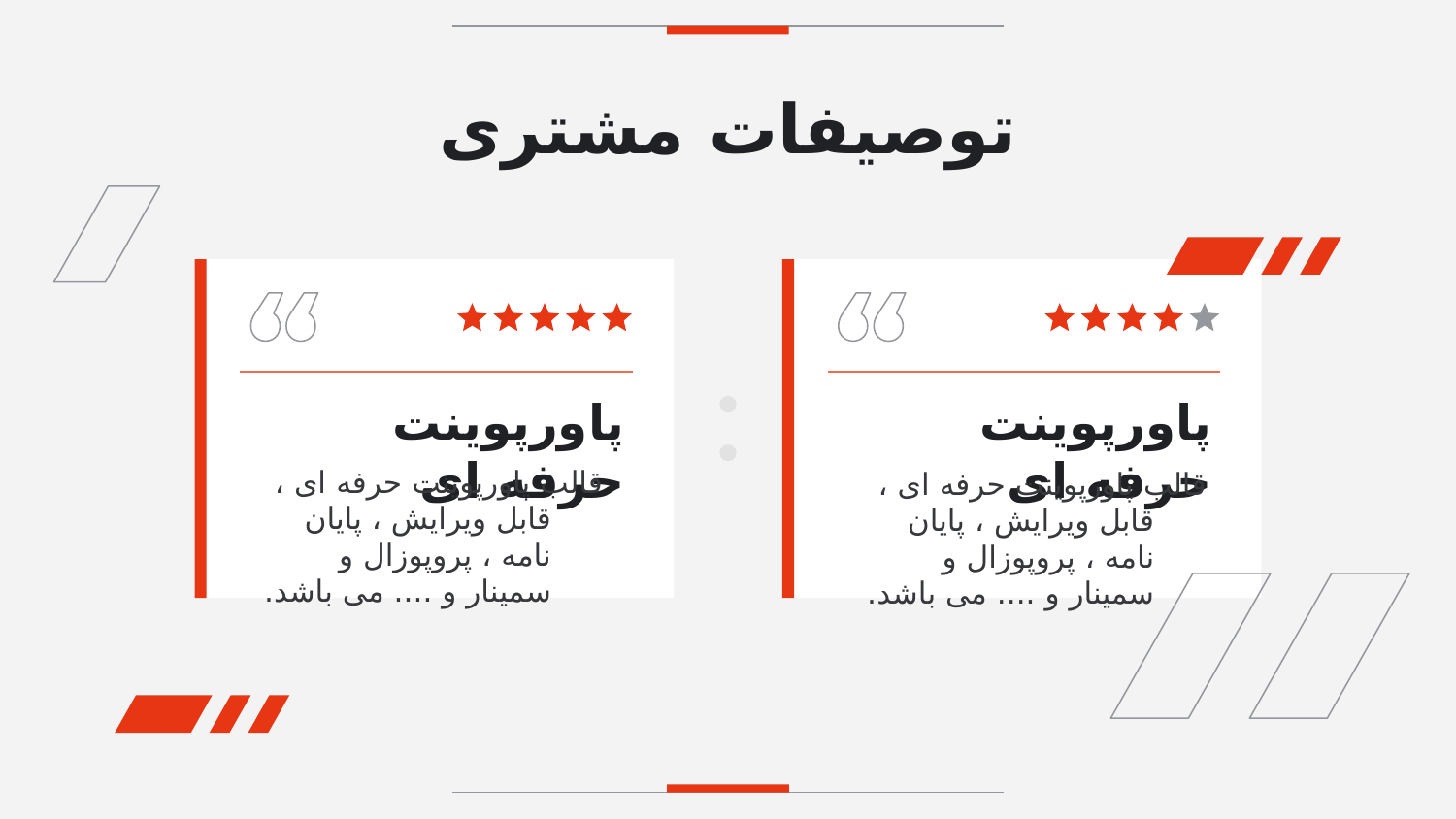

توصیفات مشتری

# پاورپوینت حرفه ای
پاورپوینت حرفه ای

قالب پاورپوينت حرفه ای ، قابل ویرایش ، پایان نامه ، پروپوزال و سمینار و .... می باشد.
قالب پاورپوينت حرفه ای ، قابل ویرایش ، پایان نامه ، پروپوزال و سمینار و .... می باشد.